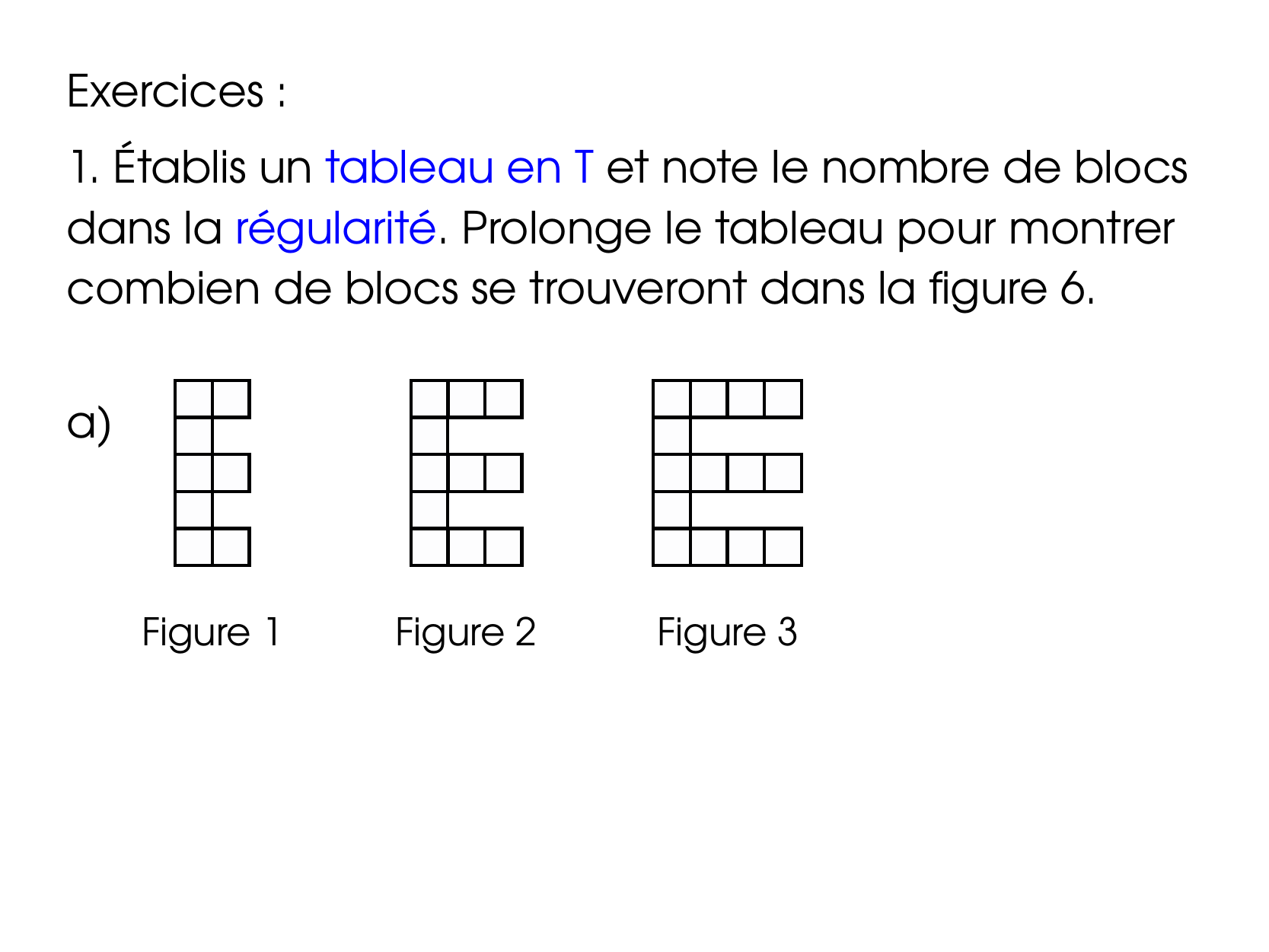

Exercices :
1. Établis un tableau en T et note le nombre de blocs dans la régularité. Prolonge le tableau pour montrer combien de blocs se trouveront dans la figure 6.
a)

Figure 3

Figure 1

Figure 2